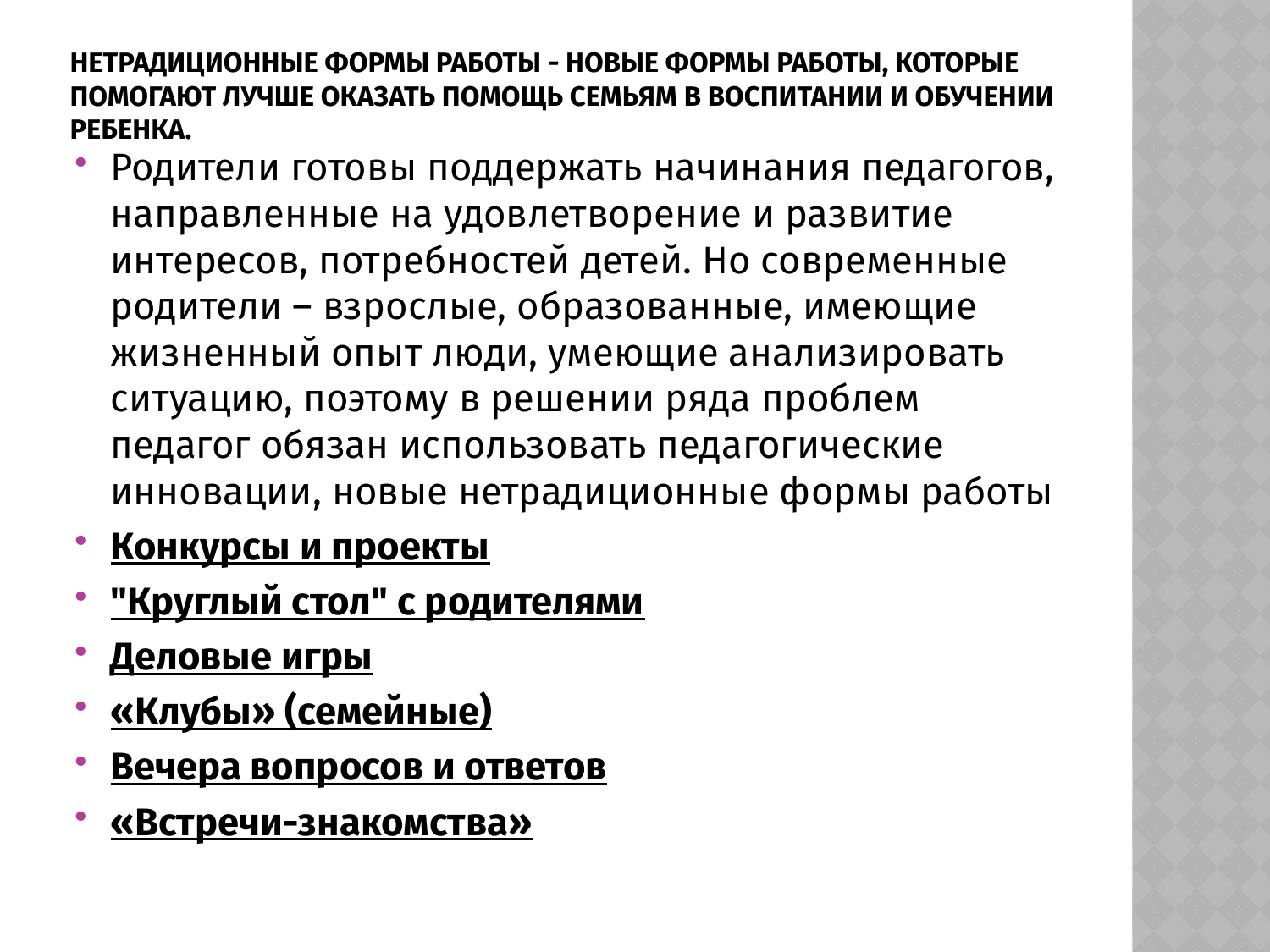

# Нетрадиционные формы работы - новые формы работы, которые помогают лучше оказать помощь семьям в воспитании и обучении ребенка.
Родители готовы поддержать начинания педагогов, направленные на удовлетворение и развитие интересов, потребностей детей. Но современные родители – взрослые, образованные, имеющие жизненный опыт люди, умеющие анализировать ситуацию, поэтому в решении ряда проблем педагог обязан использовать педагогические инновации, новые нетрадиционные формы работы
Конкурсы и проекты
"Круглый стол" с родителями
Деловые игры
«Клубы» (семейные)
Вечера вопросов и ответов
«Встречи-знакомства»